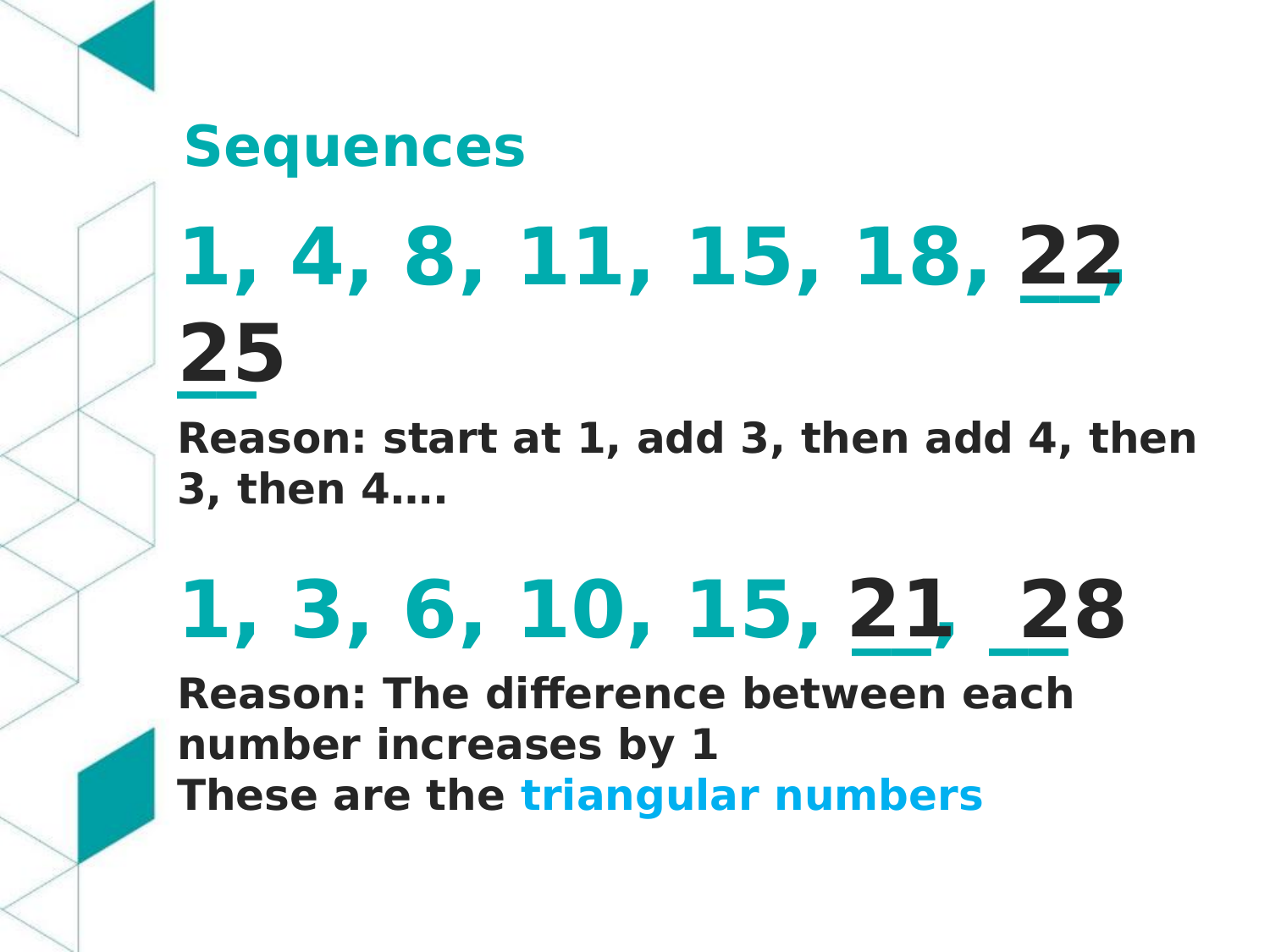

Sequences
22
1, 4, 8, 11, 15, 18, __, __
25
Reason: start at 1, add 3, then add 4, then 3, then 4….
21
1, 3, 6, 10, 15, __, __
28
Reason: The difference between each number increases by 1
These are the triangular numbers